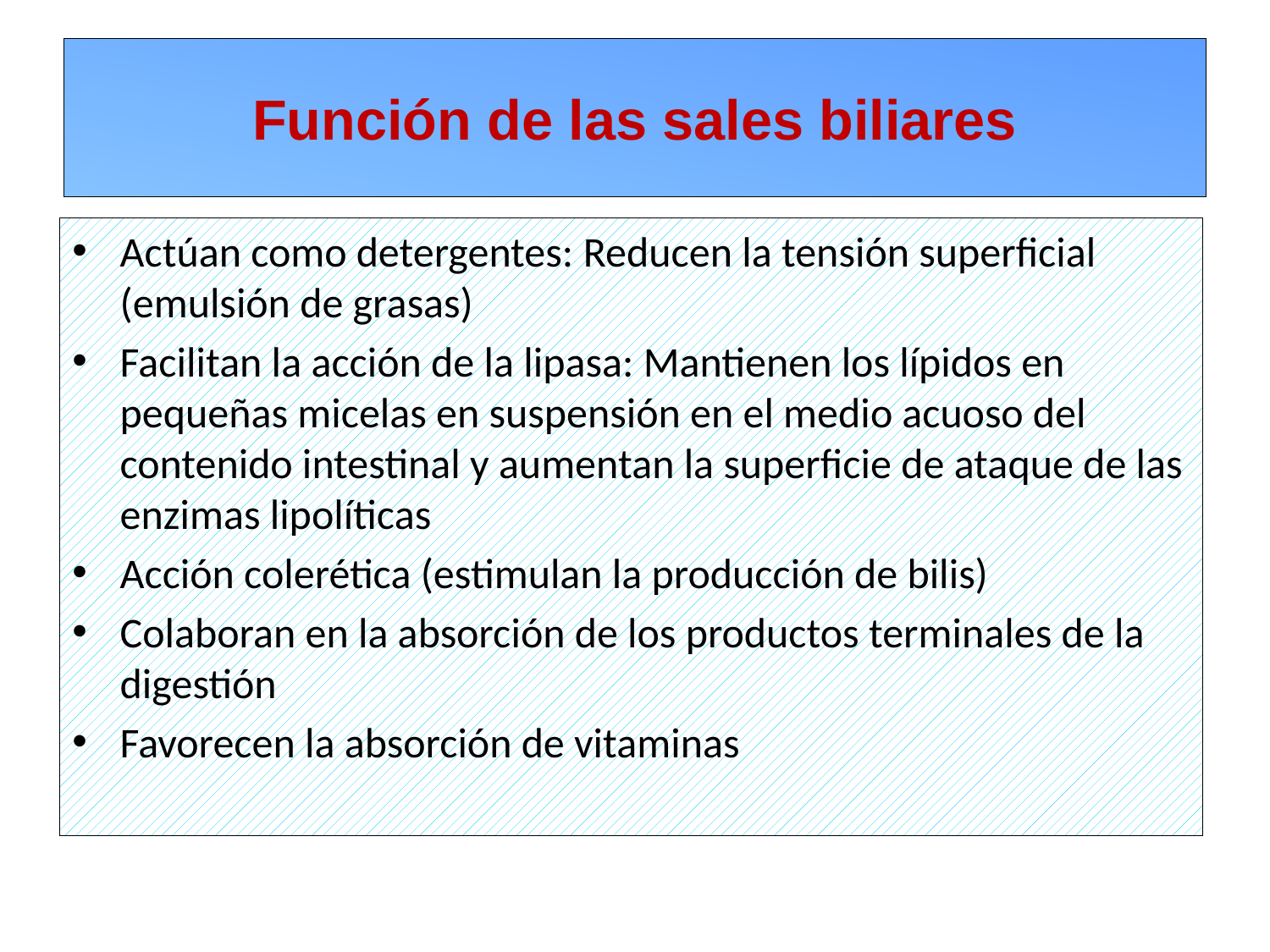

# Función de las sales biliares
Actúan como detergentes: Reducen la tensión superficial (emulsión de grasas)
Facilitan la acción de la lipasa: Mantienen los lípidos en pequeñas micelas en suspensión en el medio acuoso del contenido intestinal y aumentan la superficie de ataque de las enzimas lipolíticas
Acción colerética (estimulan la producción de bilis)
Colaboran en la absorción de los productos terminales de la digestión
Favorecen la absorción de vitaminas